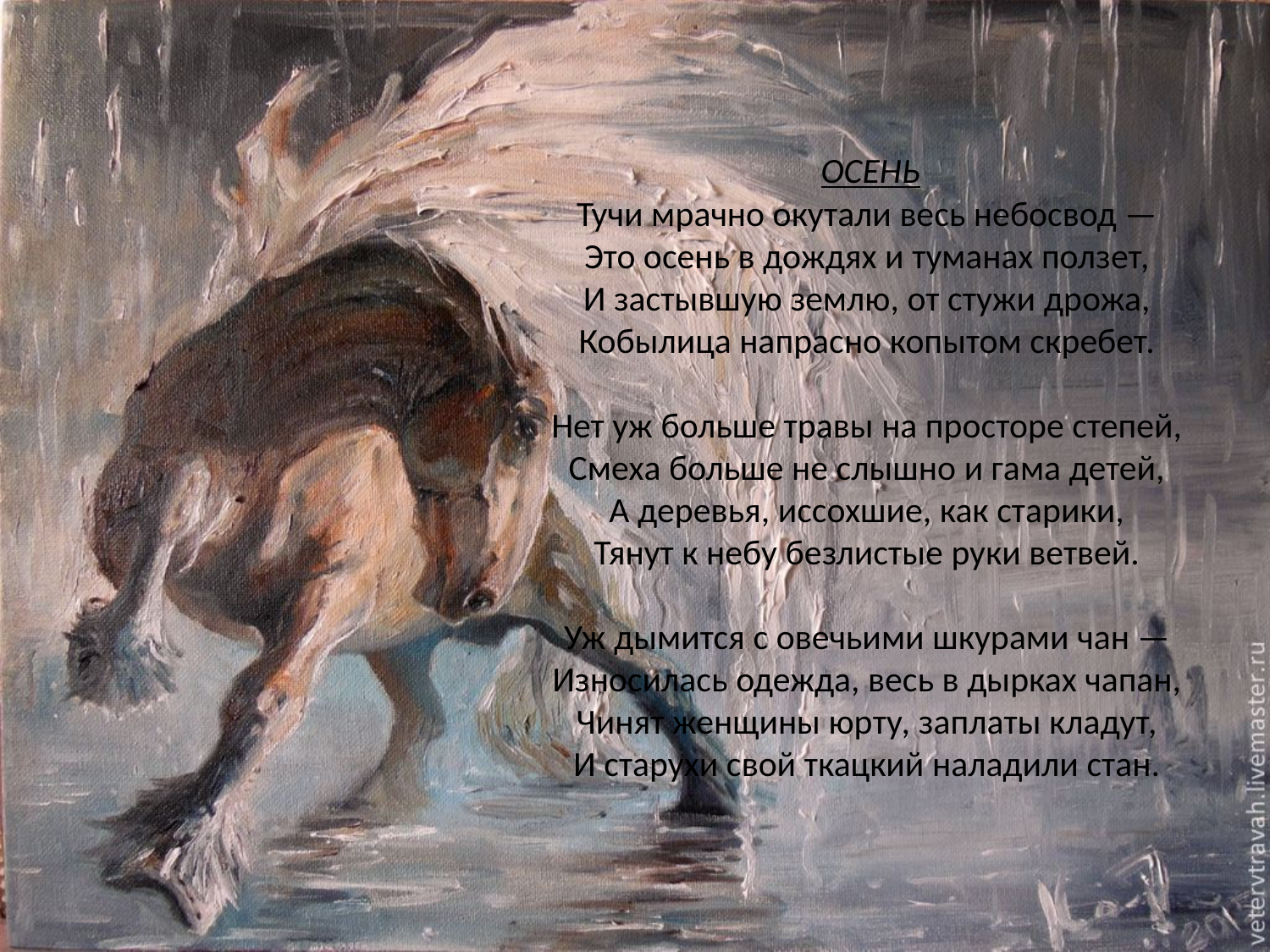

# ОСЕНЬ Тучи мрачно окутали весь небосвод — Это осень в дождях и туманах ползет, И застывшую землю, от стужи дрожа, Кобылица напрасно копытом скребет.   Нет уж больше травы на просторе степей, Смеха больше не слышно и гама детей, А деревья, иссохшие, как старики, Тянут к небу безлистые руки ветвей.   Уж дымится с овечьими шкурами чан — Износилась одежда, весь в дырках чапан, Чинят женщины юрту, заплаты кладут, И старухи свой ткацкий наладили стан.